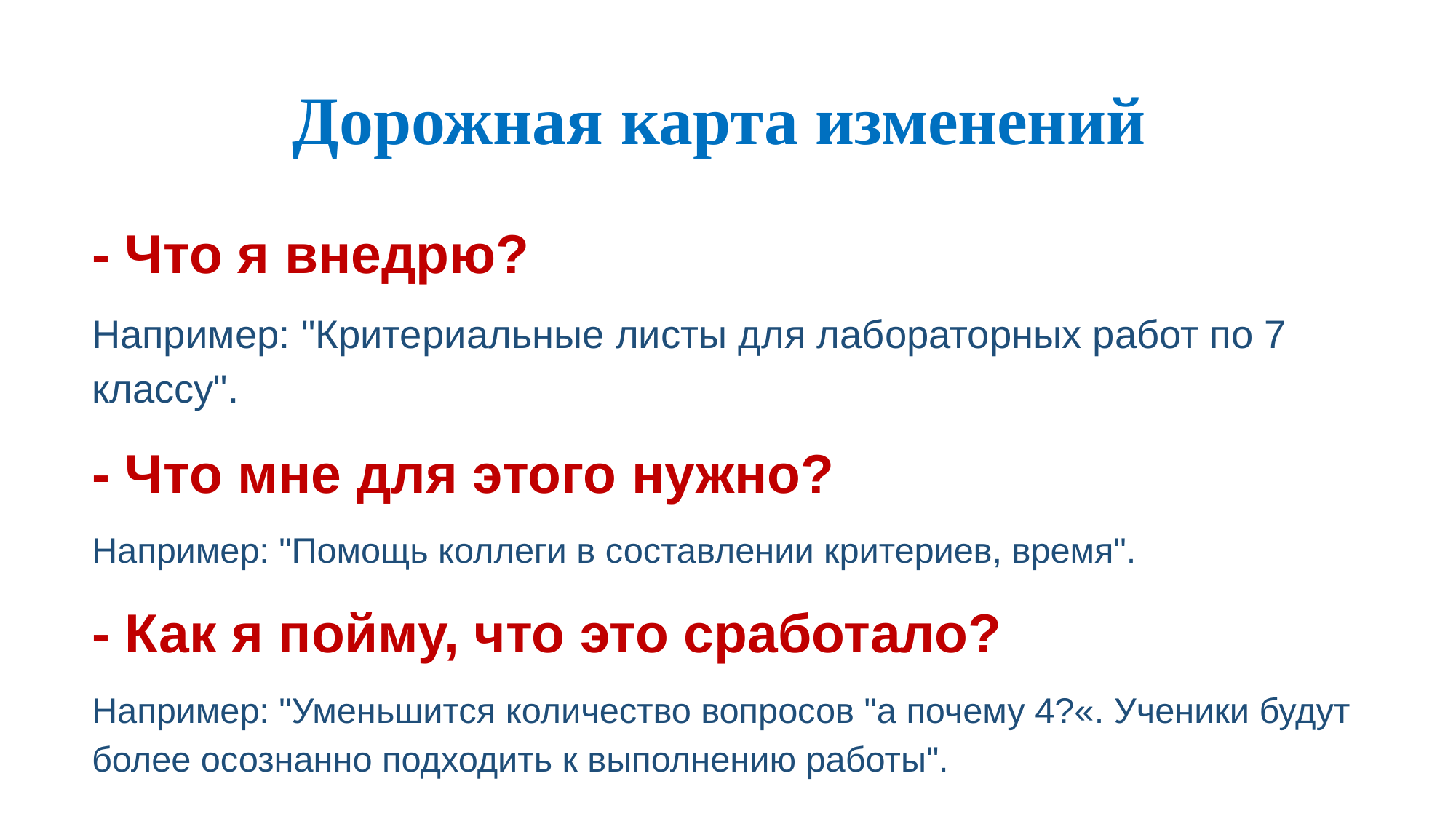

# Дорожная карта изменений

- Что я внедрю?
Например: "Критериальные листы для лабораторных работ по 7 классу".
- Что мне для этого нужно?
Например: "Помощь коллеги в составлении критериев, время".
- Как я пойму, что это сработало?
Например: "Уменьшится количество вопросов "а почему 4?«. Ученики будут более осознанно подходить к выполнению работы".